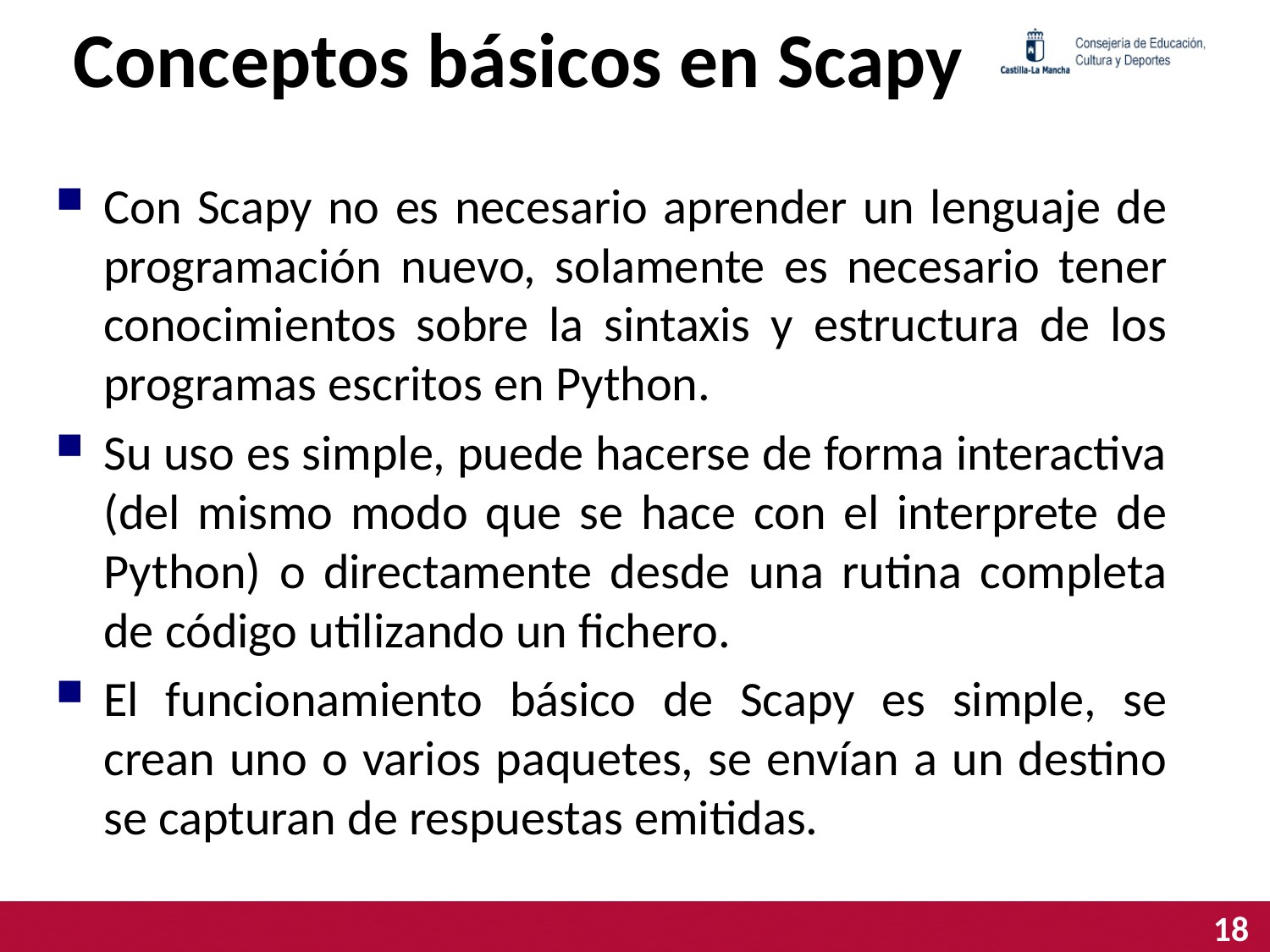

# Conceptos básicos en Scapy
Con Scapy no es necesario aprender un lenguaje de programación nuevo, solamente es necesario tener conocimientos sobre la sintaxis y estructura de los programas escritos en Python.
Su uso es simple, puede hacerse de forma interactiva (del mismo modo que se hace con el interprete de Python) o directamente desde una rutina completa de código utilizando un fichero.
El funcionamiento básico de Scapy es simple, se crean uno o varios paquetes, se envían a un destino se capturan de respuestas emitidas.